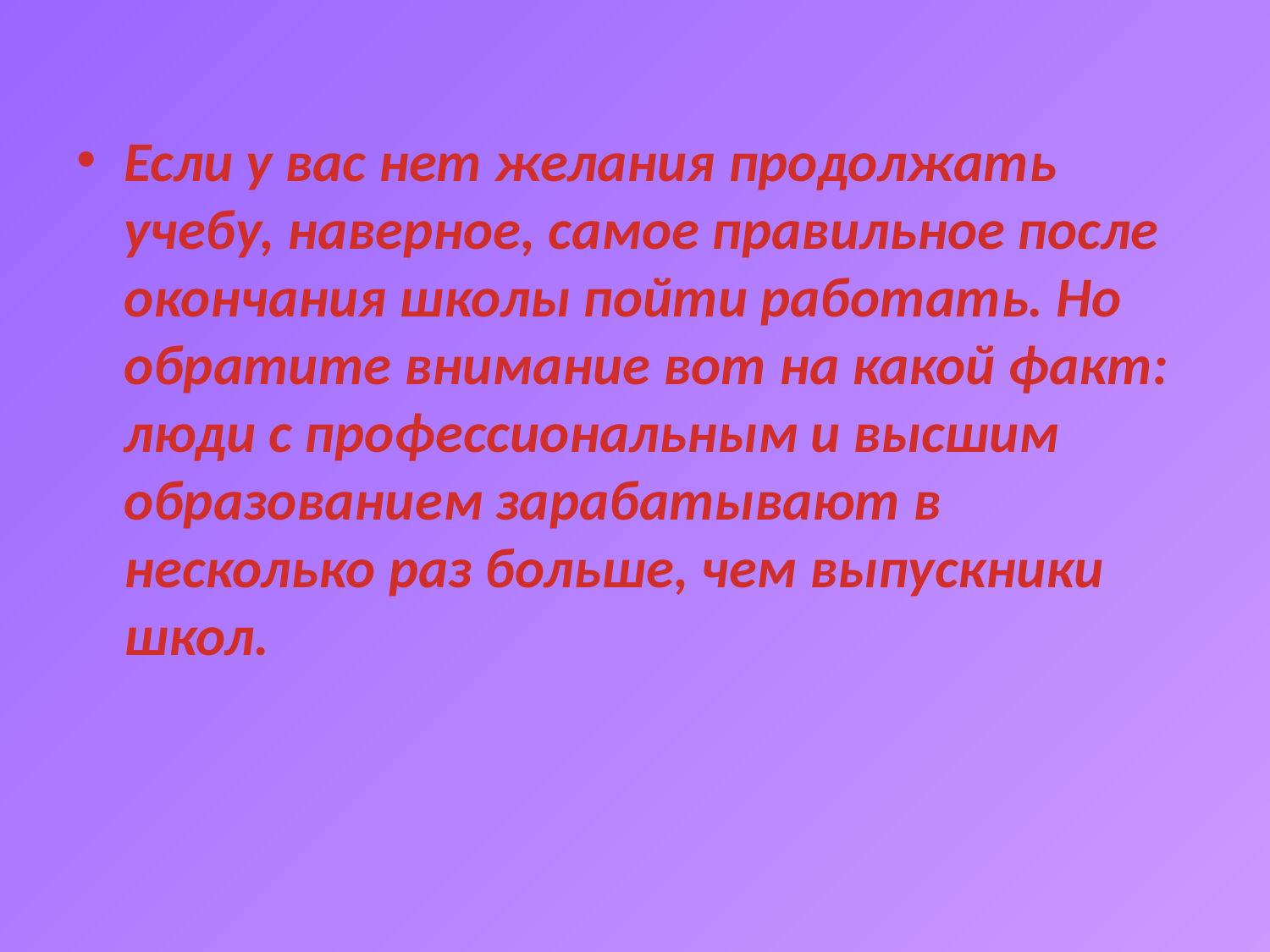

Если у вас нет желания продолжать учебу, наверное, самое правильное после окончания школы пойти работать. Но обратите внимание вот на какой факт: люди с профессиональным и высшим образованием зарабатывают в несколько раз больше, чем выпускники школ.